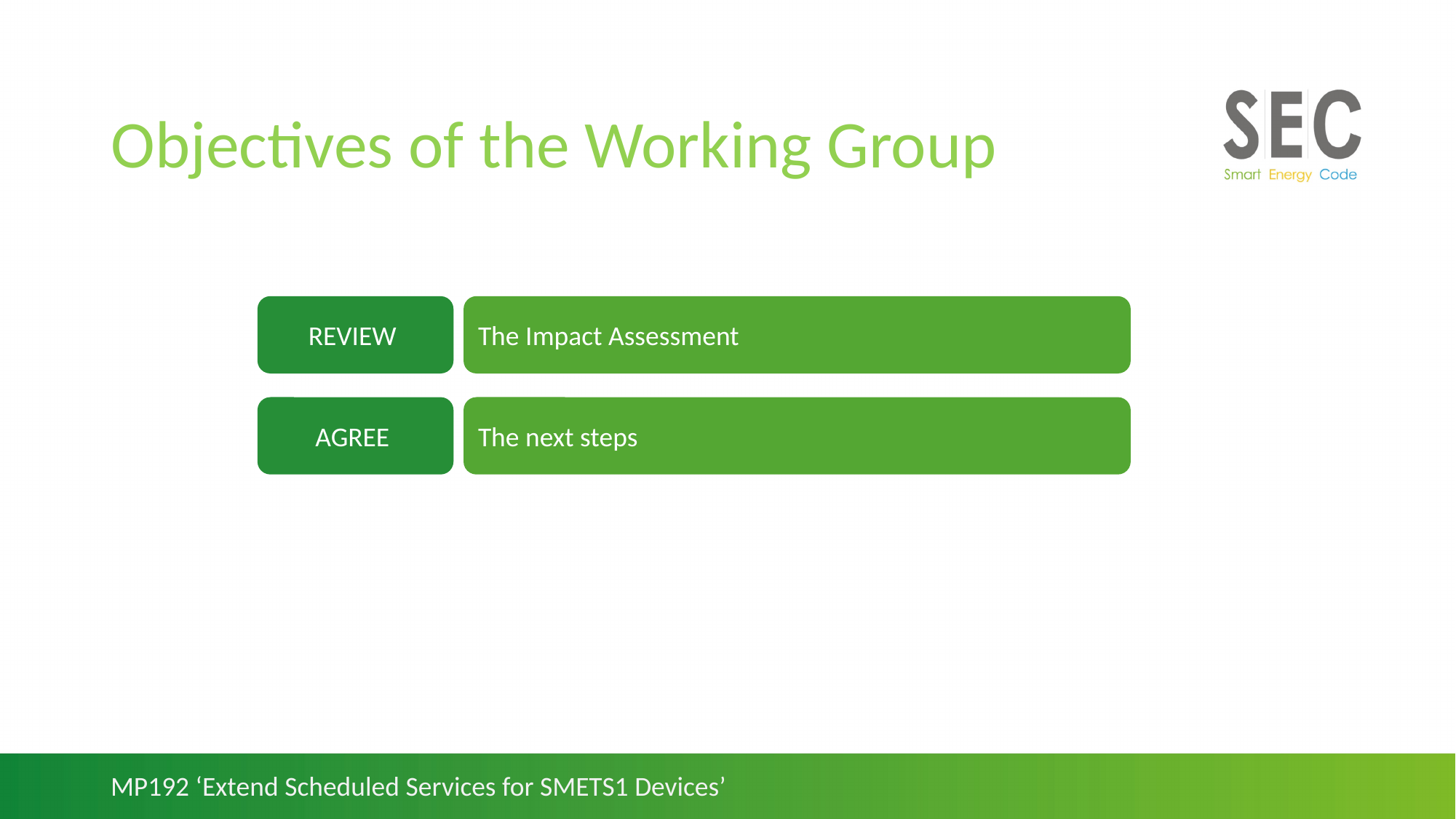

# Objectives of the Working Group
REVIEW
The Impact Assessment
AGREE
The next steps
MP192 ‘Extend Scheduled Services for SMETS1 Devices’